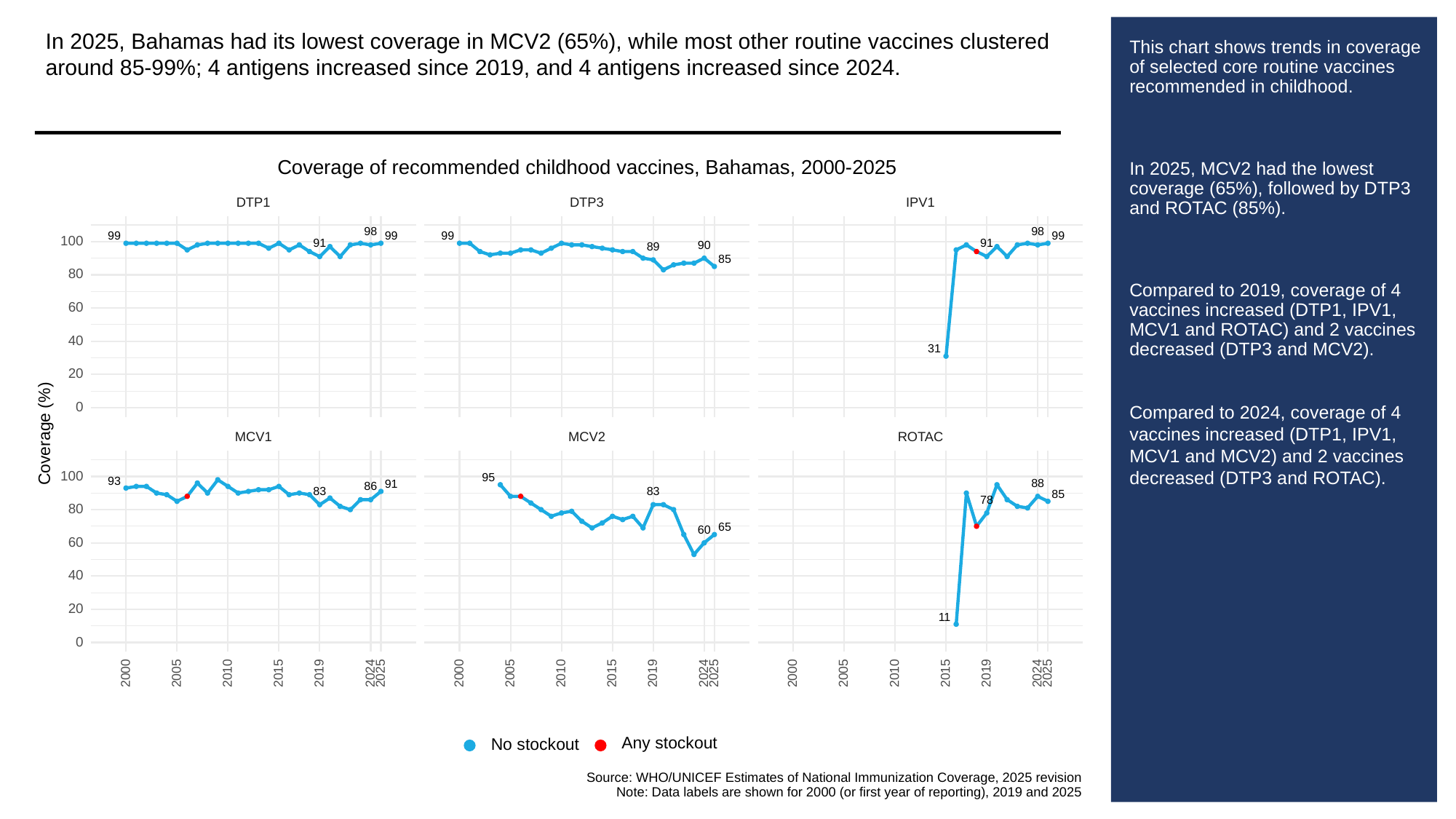

In 2025, Bahamas had its lowest coverage in MCV2 (65%), while most other routine vaccines clustered around 85-99%; 4 antigens increased since 2019, and 4 antigens increased since 2024.
# This chart shows trends in coverage of selected core routine vaccines recommended in childhood.

In 2025, MCV2 had the lowest coverage (65%), followed by DTP3 and ROTAC (85%).

Compared to 2019, coverage of 4 vaccines increased (DTP1, IPV1, MCV1 and ROTAC) and 2 vaccines decreased (DTP3 and MCV2).

Compared to 2024, coverage of 4 vaccines increased (DTP1, IPV1, MCV1 and MCV2) and 2 vaccines decreased (DTP3 and ROTAC).

Coverage of recommended childhood vaccines, Bahamas, 2000-2025
DTP3
DTP1
IPV1

98
98
99
99
99
99
100
91
91

90

89

85

80

60

40

31

20

0

Coverage (%)
ROTAC
MCV1
MCV2

100
95

93

88

91

86

83
83

85

78

80

65

60

60

40

20

11

0

2000
2005
2010
2015
2019
2024
2025
2000
2005
2010
2015
2019
2024
2025
2000
2005
2010
2015
2019
2024
2025
Any stockout
No stockout

Source: WHO/UNICEF Estimates of National Immunization Coverage, 2025 revision
Note: Data labels are shown for 2000 (or first year of reporting), 2019 and 2025